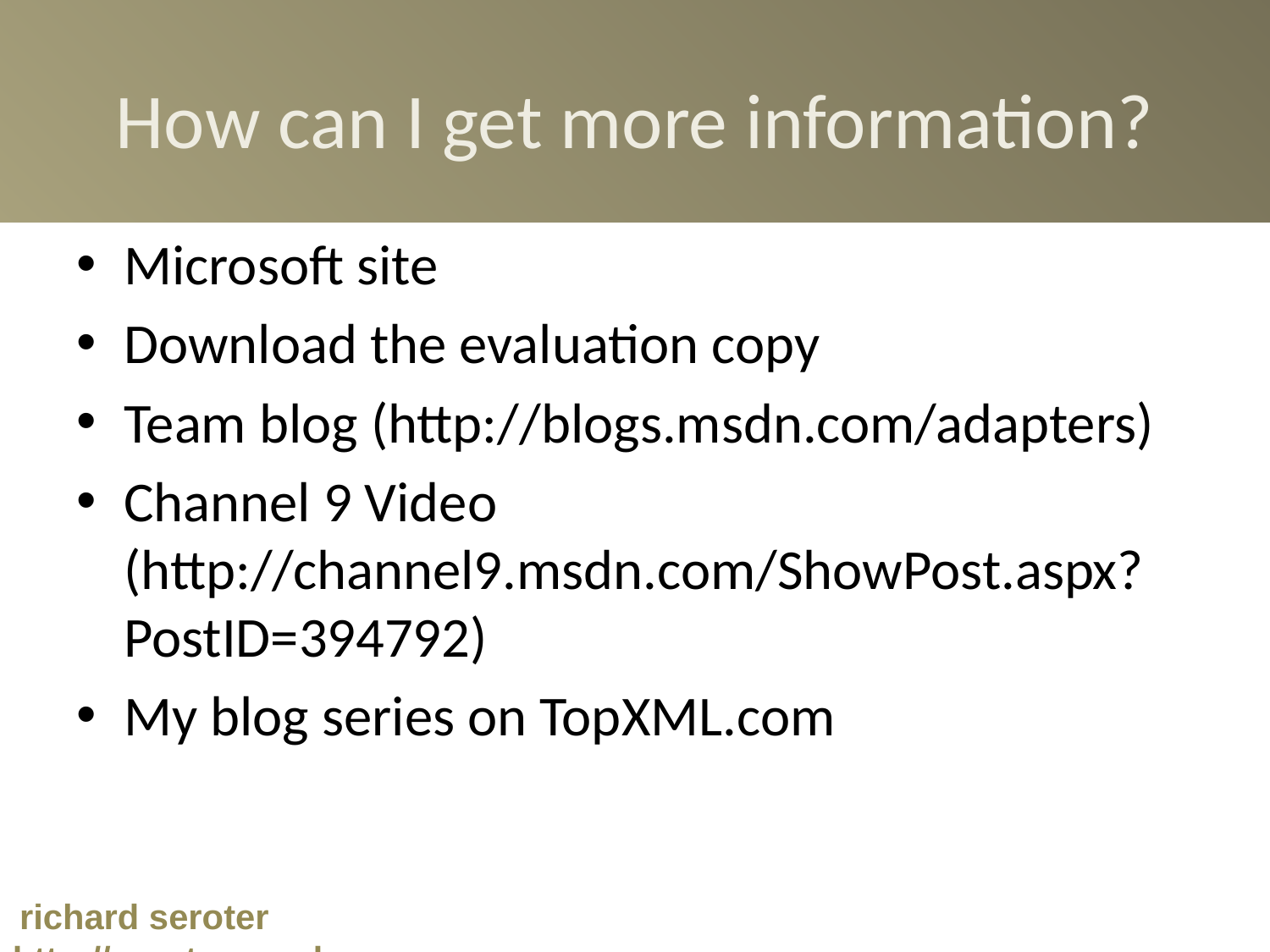

# How can I get more information?
Microsoft site
Download the evaluation copy
Team blog (http://blogs.msdn.com/adapters)
Channel 9 Video (http://channel9.msdn.com/ShowPost.aspx?PostID=394792)
My blog series on TopXML.com
 richard seroter                                                                             http://seroter.wordpress.com